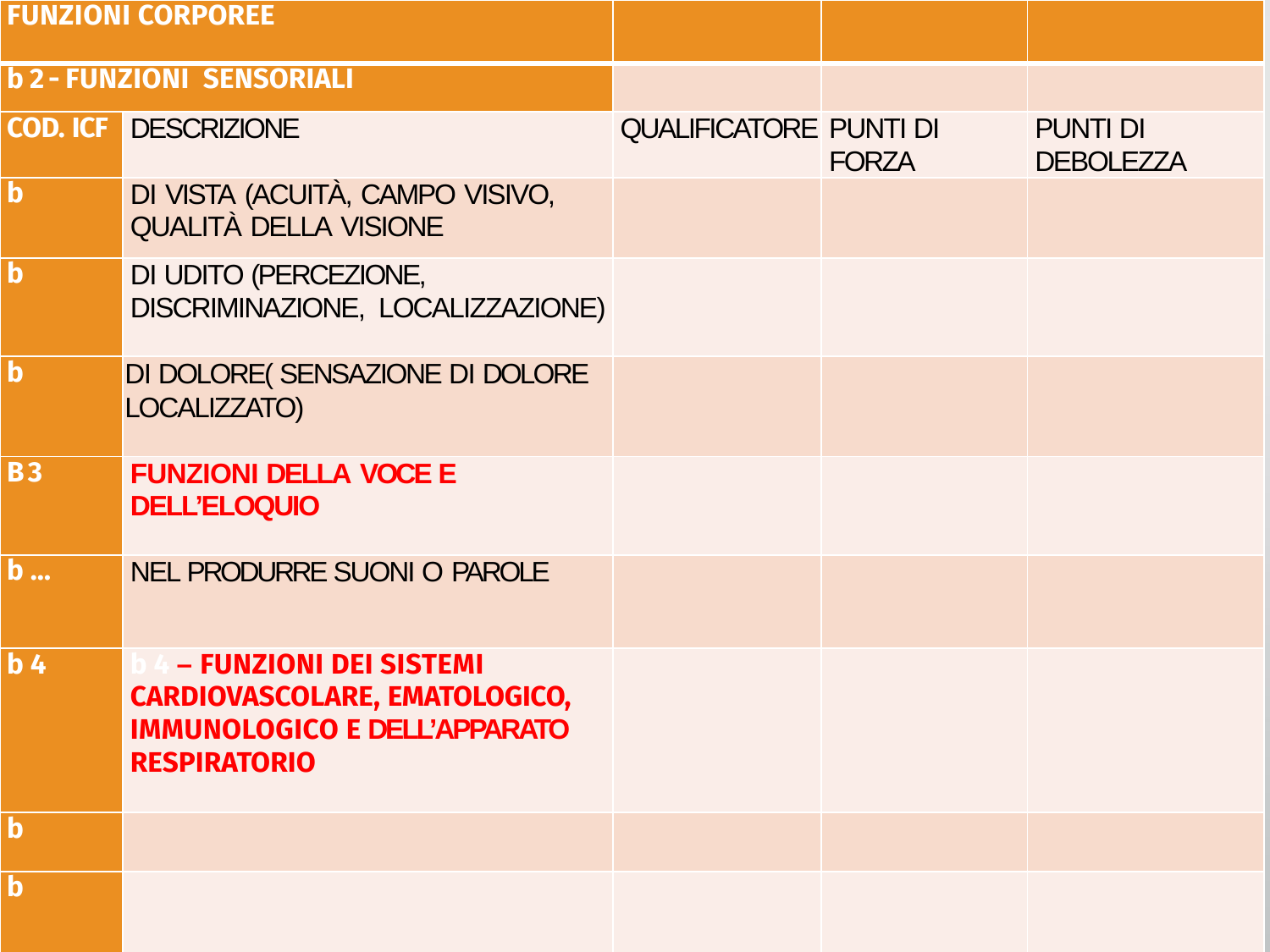

| FUNZIONI CORPOREE |  |  |  |  |
| --- | --- | --- | --- | --- |
| b 2 - FUNZIONI SENSORIALI |  |  |  |  |
| COD. ICF | DESCRIZIONE | QUALIFICATORE | PUNTI DI FORZA | PUNTI DI DEBOLEZZA |
| b | DI VISTA (ACUITÀ, CAMPO VISIVO, QUALITÀ DELLA VISIONE |  |  |  |
| b | DI UDITO (PERCEZIONE, DISCRIMINAZIONE, LOCALIZZAZIONE) |  |  |  |
| b | DI DOLORE( SENSAZIONE DI DOLORE LOCALIZZATO) |  |  |  |
| B 3 | FUNZIONI DELLA VOCE E DELL’ELOQUIO |  |  |  |
| b … | NEL PRODURRE SUONI O PAROLE |  |  |  |
| b 4 | b 4 – FUNZIONI DEI SISTEMI CARDIOVASCOLARE, EMATOLOGICO, IMMUNOLOGICO E DELL’APPARATO RESPIRATORIO |  |  |  |
| b |  |  |  |  |
| b |  |  |  |  |